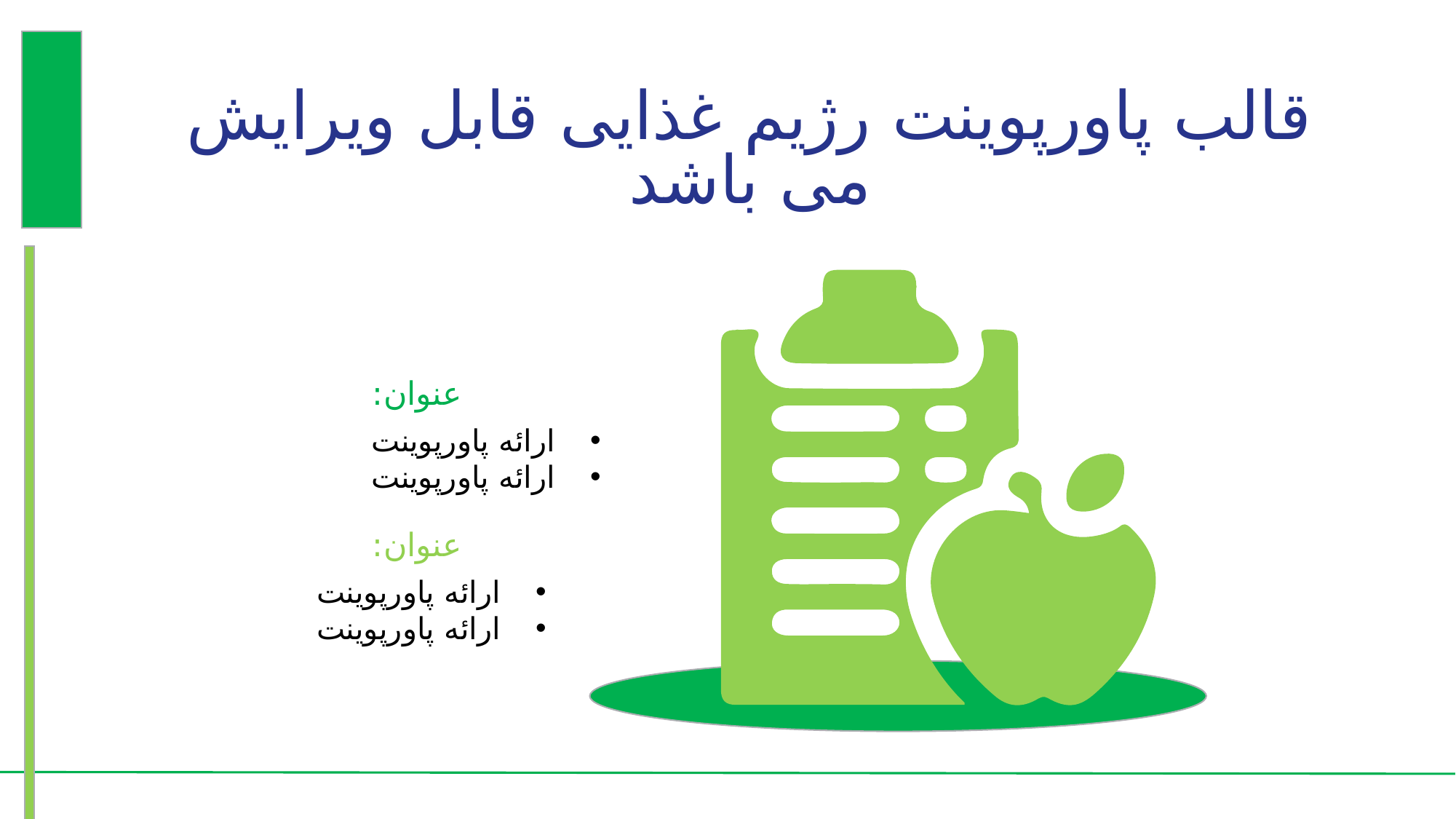

# قالب پاورپوینت رژیم غذایی قابل ویرایش می باشد

عنوان:
ارائه پاورپوینت
ارائه پاورپوینت

عنوان:
ارائه پاورپوینت
ارائه پاورپوینت